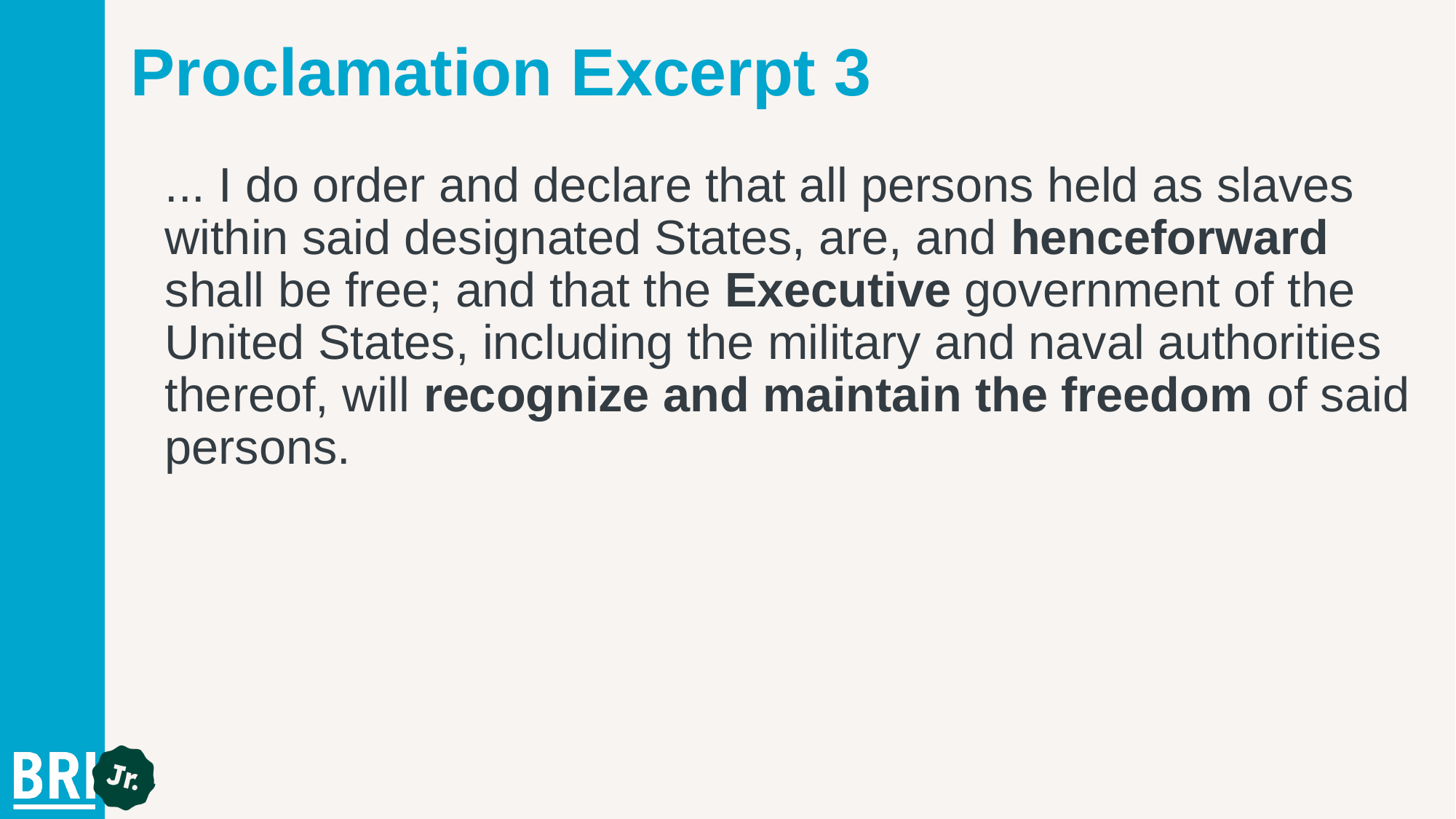

# Proclamation Excerpt 3
... I do order and declare that all persons held as slaves within said designated States, are, and henceforward shall be free; and that the Executive government of the United States, including the military and naval authorities thereof, will recognize and maintain the freedom of said persons.